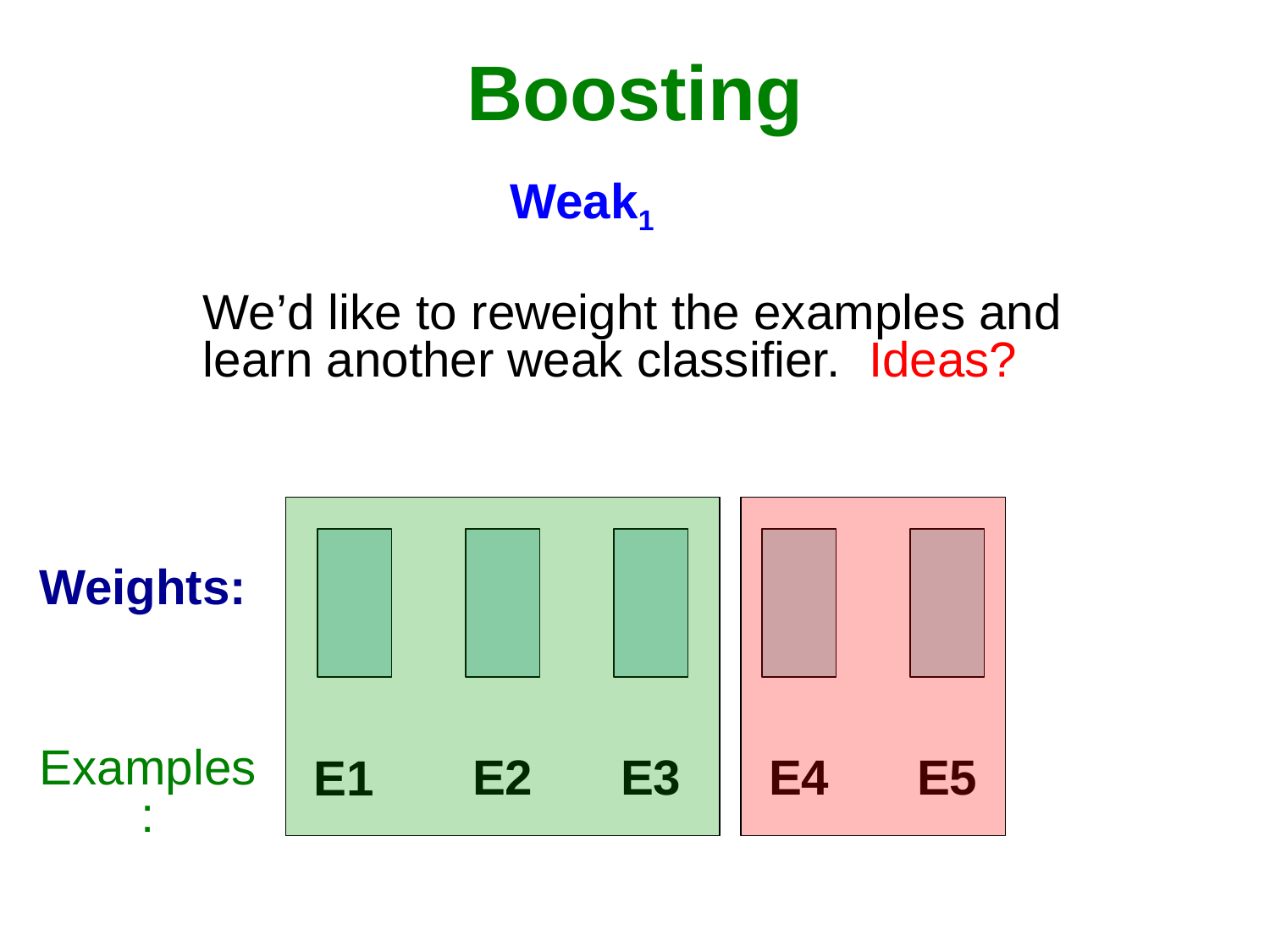

# Boosting
Weak1
We’d like to reweight the examples and learn another weak classifier.  Ideas?

Weights:
Examples:
E2
E3
E4
E5
E1